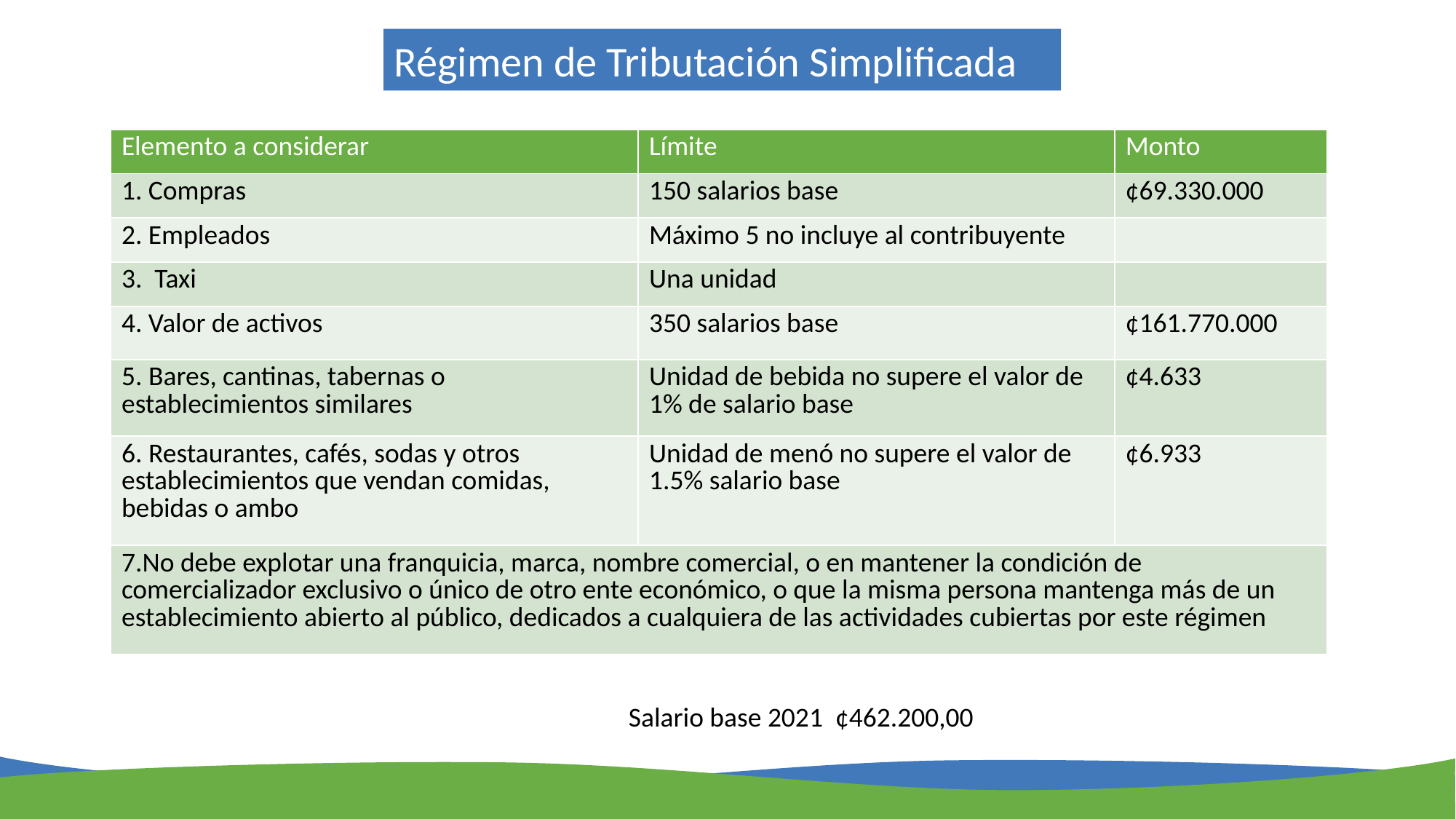

Régimen de Tributación Simplificada
| Elemento a considerar | Límite | Monto |
| --- | --- | --- |
| 1. Compras | 150 salarios base | ¢69.330.000 |
| 2. Empleados | Máximo 5 no incluye al contribuyente |  |
| 3. Taxi | Una unidad |  |
| 4. Valor de activos | 350 salarios base | ¢161.770.000 |
| 5. Bares, cantinas, tabernas o establecimientos similares | Unidad de bebida no supere el valor de 1% de salario base | ¢4.633 |
| 6. Restaurantes, cafés, sodas y otros establecimientos que vendan comidas, bebidas o ambo | Unidad de menó no supere el valor de 1.5% salario base | ¢6.933 |
| 7.No debe explotar una franquicia, marca, nombre comercial, o en mantener la condición de comercializador exclusivo o único de otro ente económico, o que la misma persona mantenga más de un establecimiento abierto al público, dedicados a cualquiera de las actividades cubiertas por este régimen |  |  |
Salario base 2021  ¢462.200,00